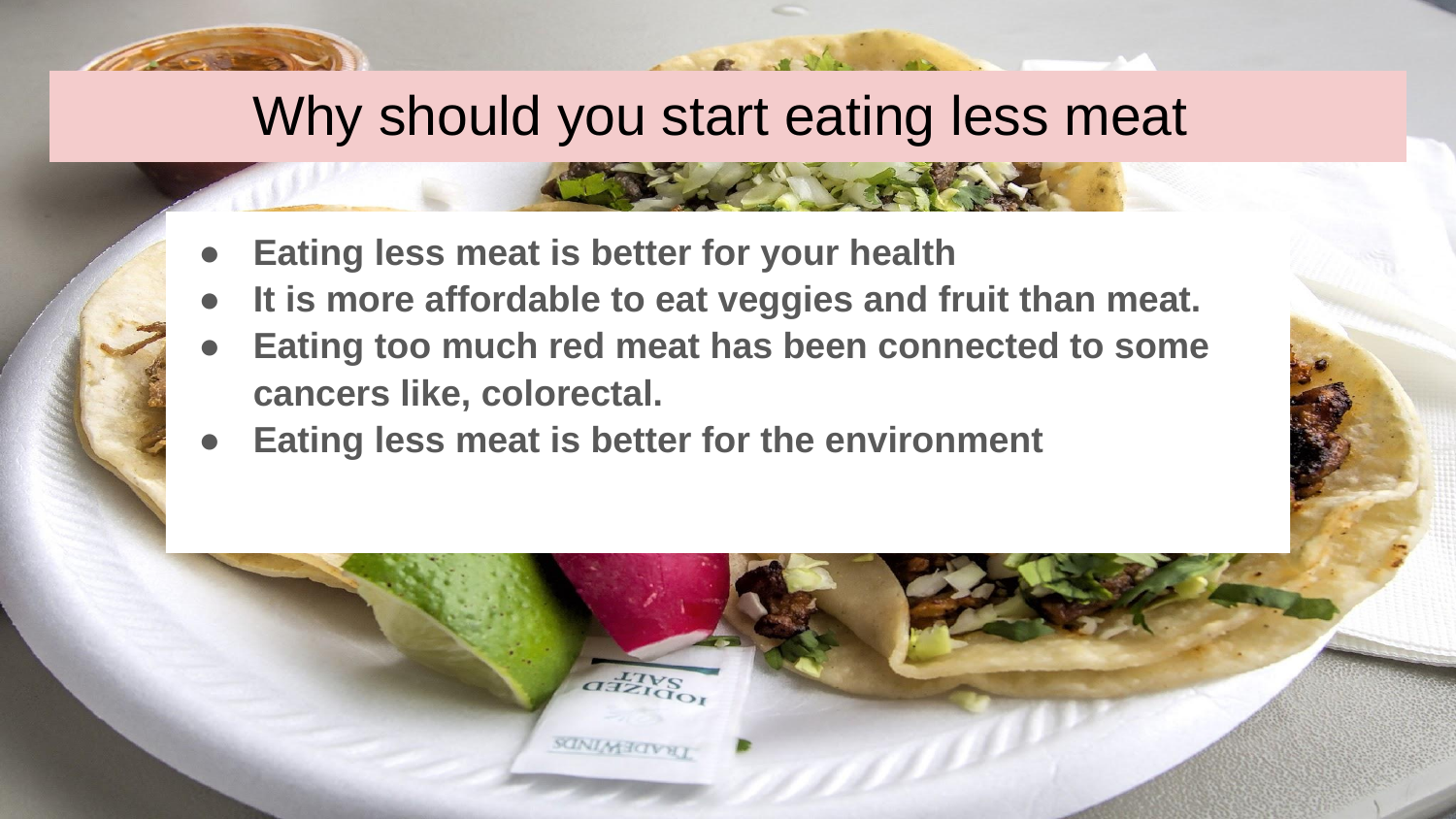

# Why should you start eating less meat
Eating less meat is better for your health
It is more affordable to eat veggies and fruit than meat.
Eating too much red meat has been connected to some cancers like, colorectal.
Eating less meat is better for the environment